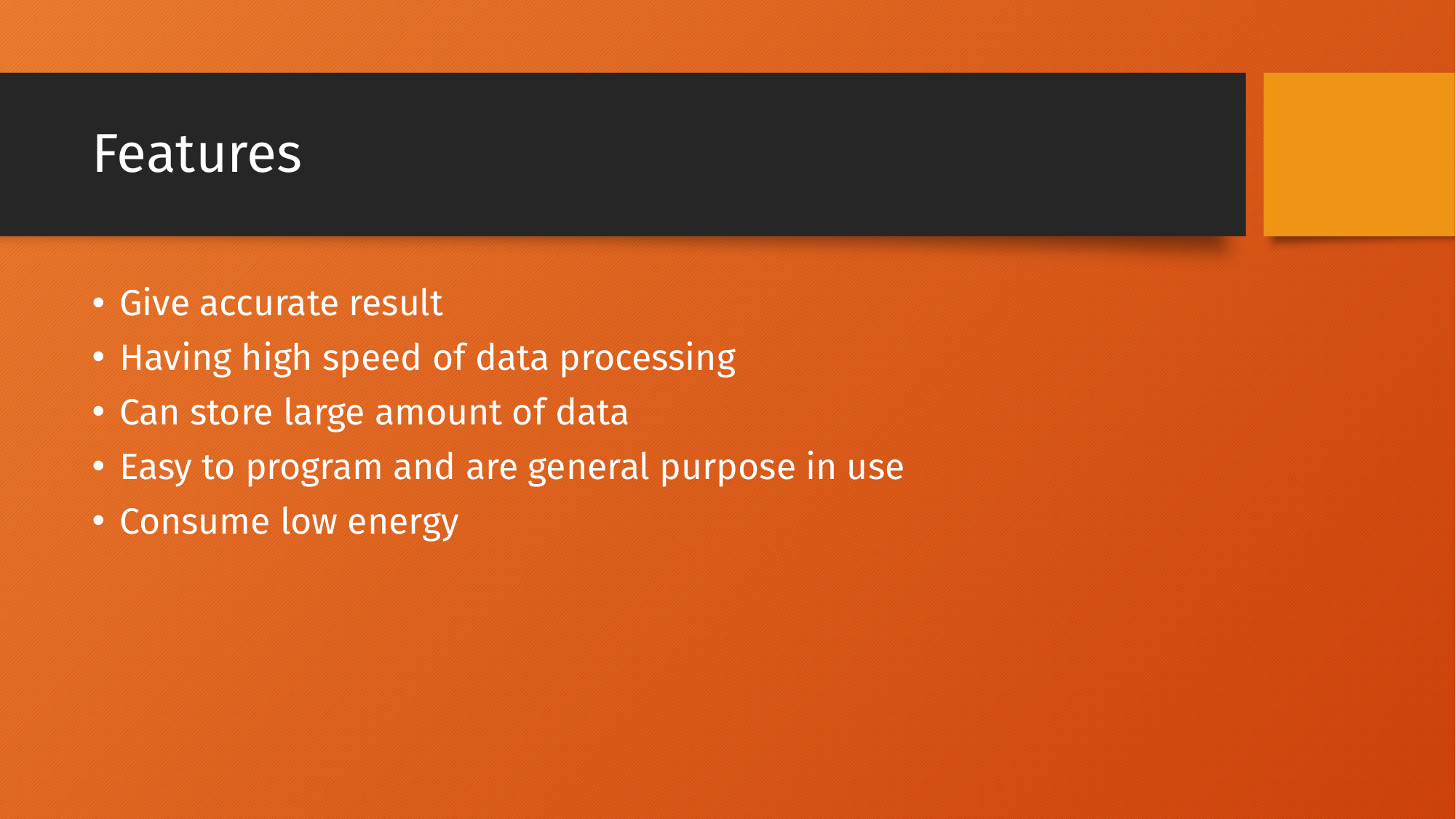

# Features
Give accurate result
Having high speed of data processing
Can store large amount of data
Easy to program and are general purpose in use
Consume low energy